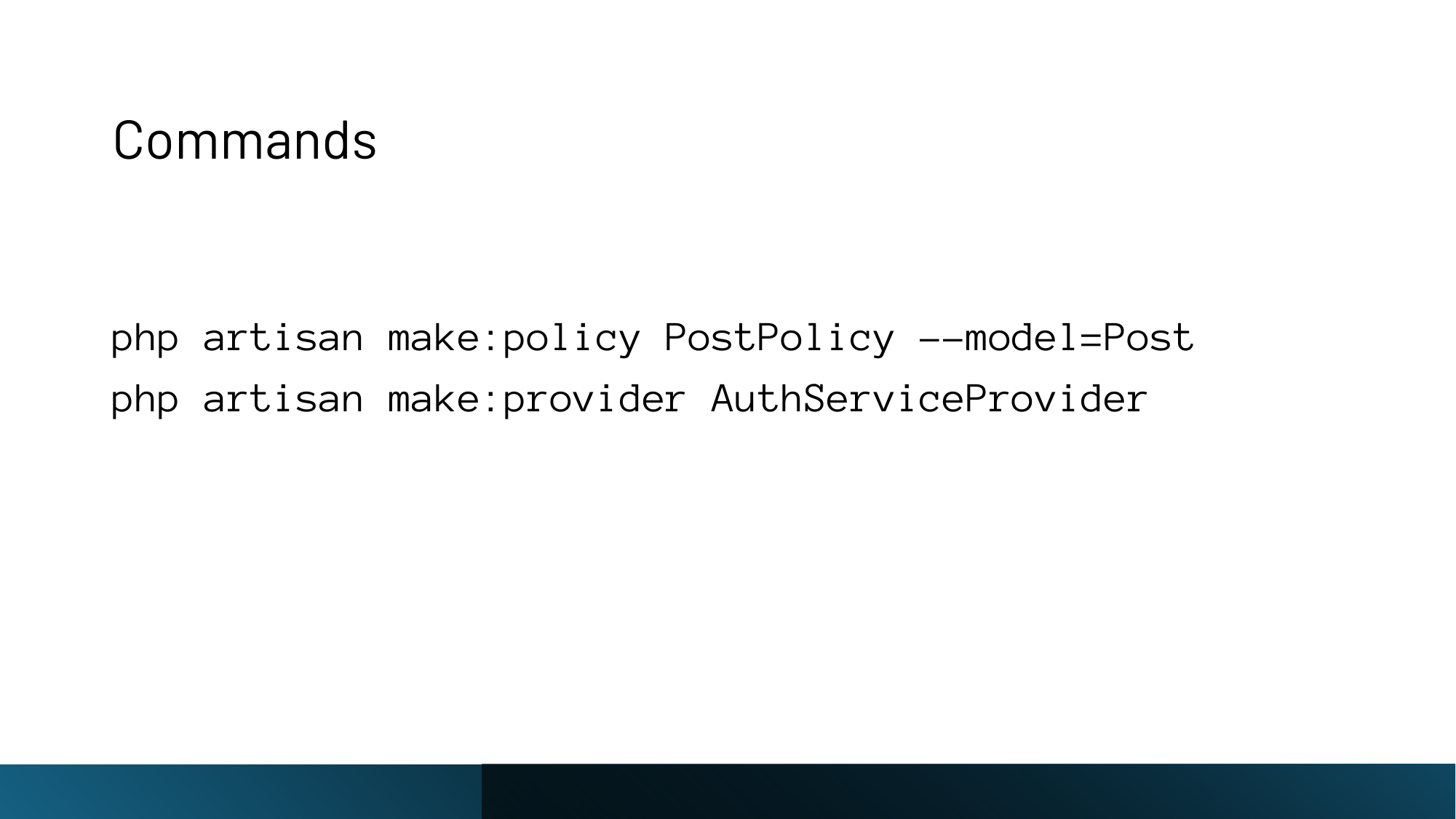

# Commands

php artisan make:policy PostPolicy --model=Post
php artisan make:provider AuthServiceProvider